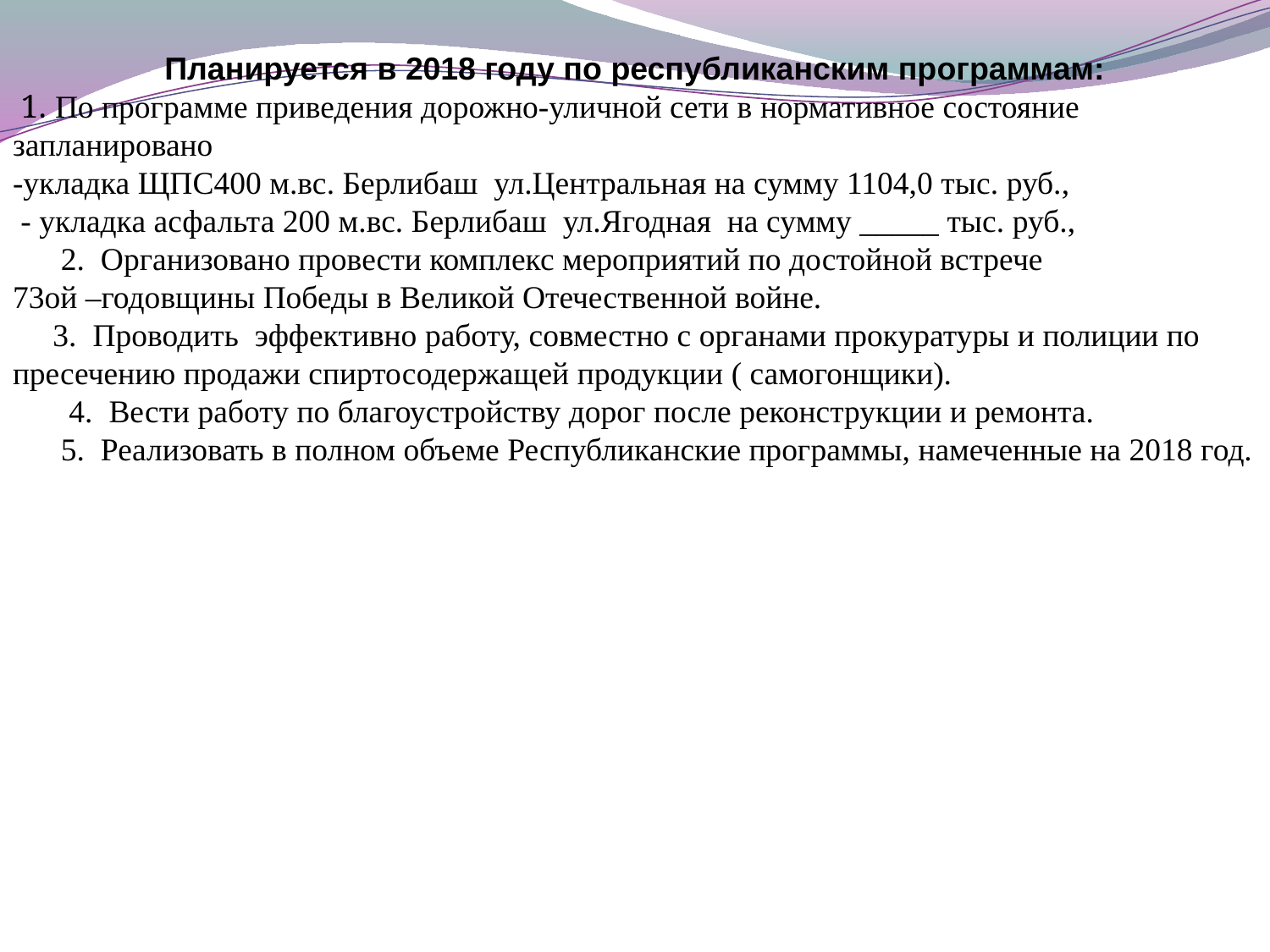

Планируется в 2018 году по республиканским программам:
 1. По программе приведения дорожно-уличной сети в нормативное состояние запланировано
-укладка ЩПС400 м.вс. Берлибаш  ул.Центральная на сумму 1104,0 тыс. руб.,
 - укладка асфальта 200 м.вс. Берлибаш  ул.Ягодная  на сумму _____ тыс. руб.,
      2.  Организовано провести комплекс мероприятий по достойной встрече
73ой –годовщины Победы в Великой Отечественной войне.
     3.  Проводить  эффективно работу, совместно с органами прокуратуры и полиции по пресечению продажи спиртосодержащей продукции ( самогонщики).
       4.  Вести работу по благоустройству дорог после реконструкции и ремонта.
      5.  Реализовать в полном объеме Республиканские программы, намеченные на 2018 год.